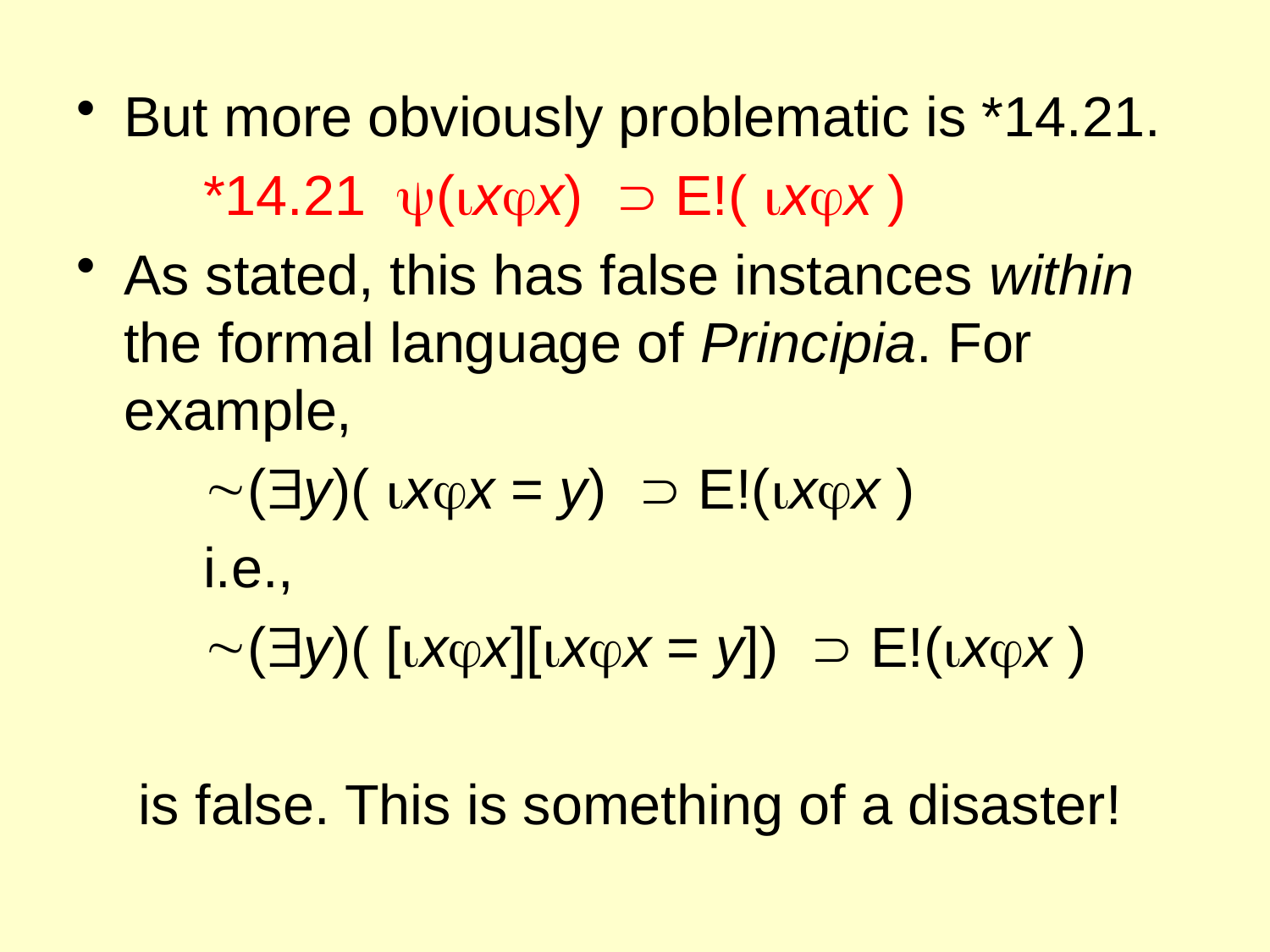

But more obviously problematic is *14.21.
	*14.21  ψ(ιxϕx)  ⊃ E!( ιxϕx )
As stated, this has false instances within the formal language of Principia. For example,
	∼(∃y)( ιxϕx = y)  ⊃ E!(ιxϕx )
	i.e.,
   	∼(∃y)( [ιxϕx][ιxϕx = y])  ⊃ E!(ιxϕx )

    is false. This is something of a disaster!